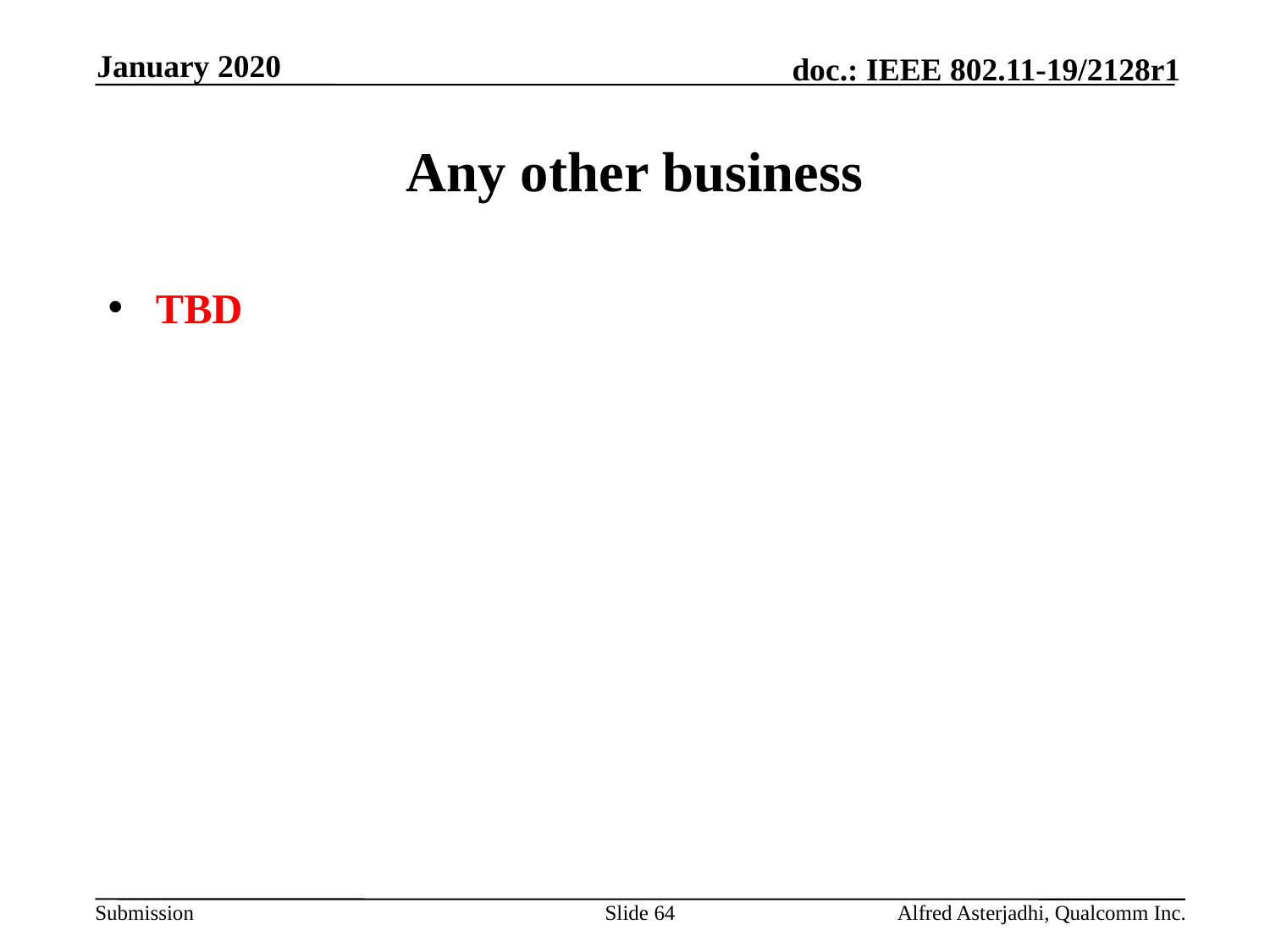

January 2020
# Any other business
TBD
Slide 64
Alfred Asterjadhi, Qualcomm Inc.